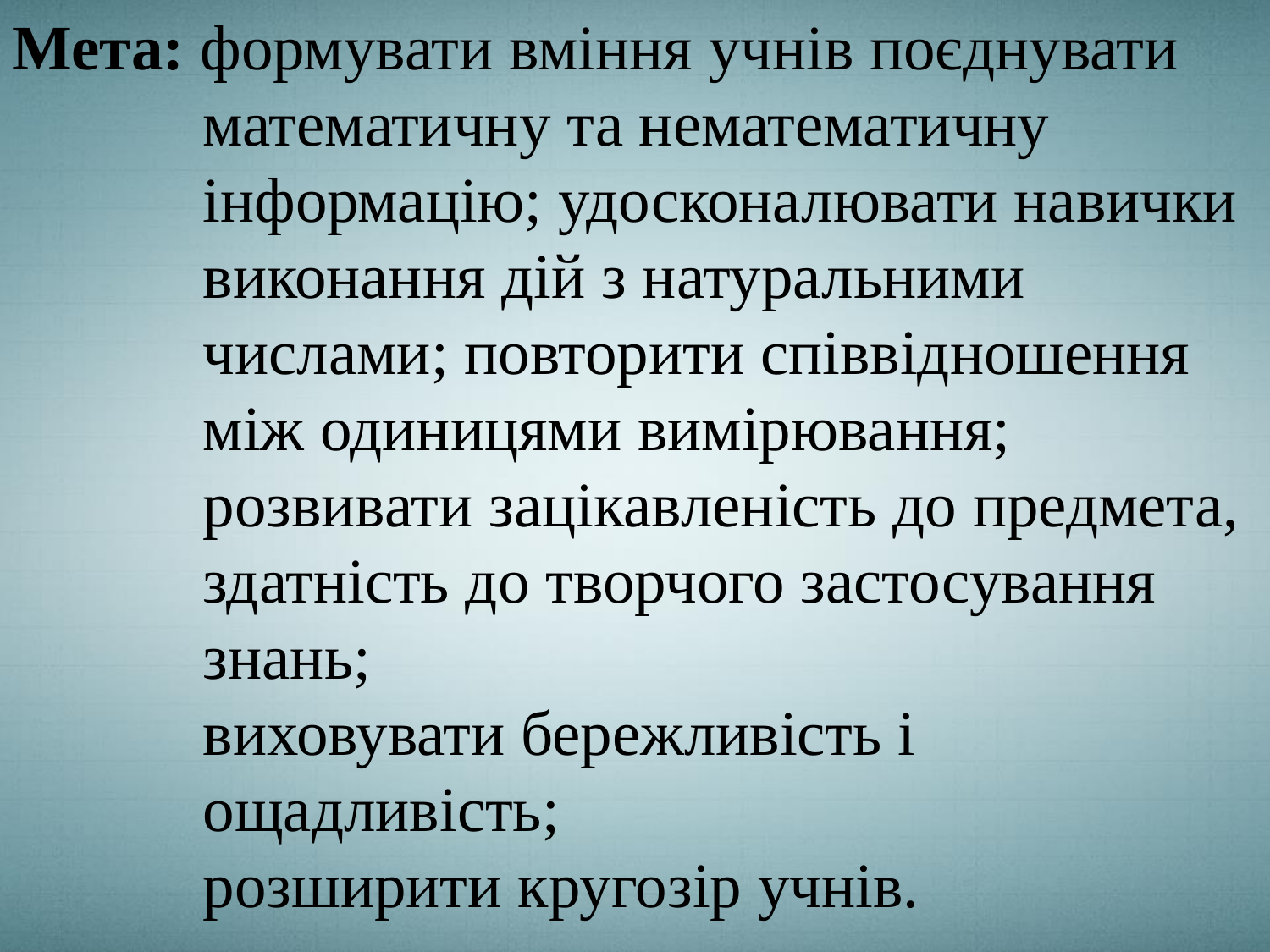

Мета: формувати вміння учнів поєднувати
            математичну та нематематичну
            інформацію; удосконалювати навички
            виконання дій з натуральними
            числами; повторити співвідношення
            між одиницями вимірювання;
            розвивати зацікавленість до предмета,
            здатність до творчого застосування
            знань;
            виховувати бережливість і
            ощадливість;
            розширити кругозір учнів.